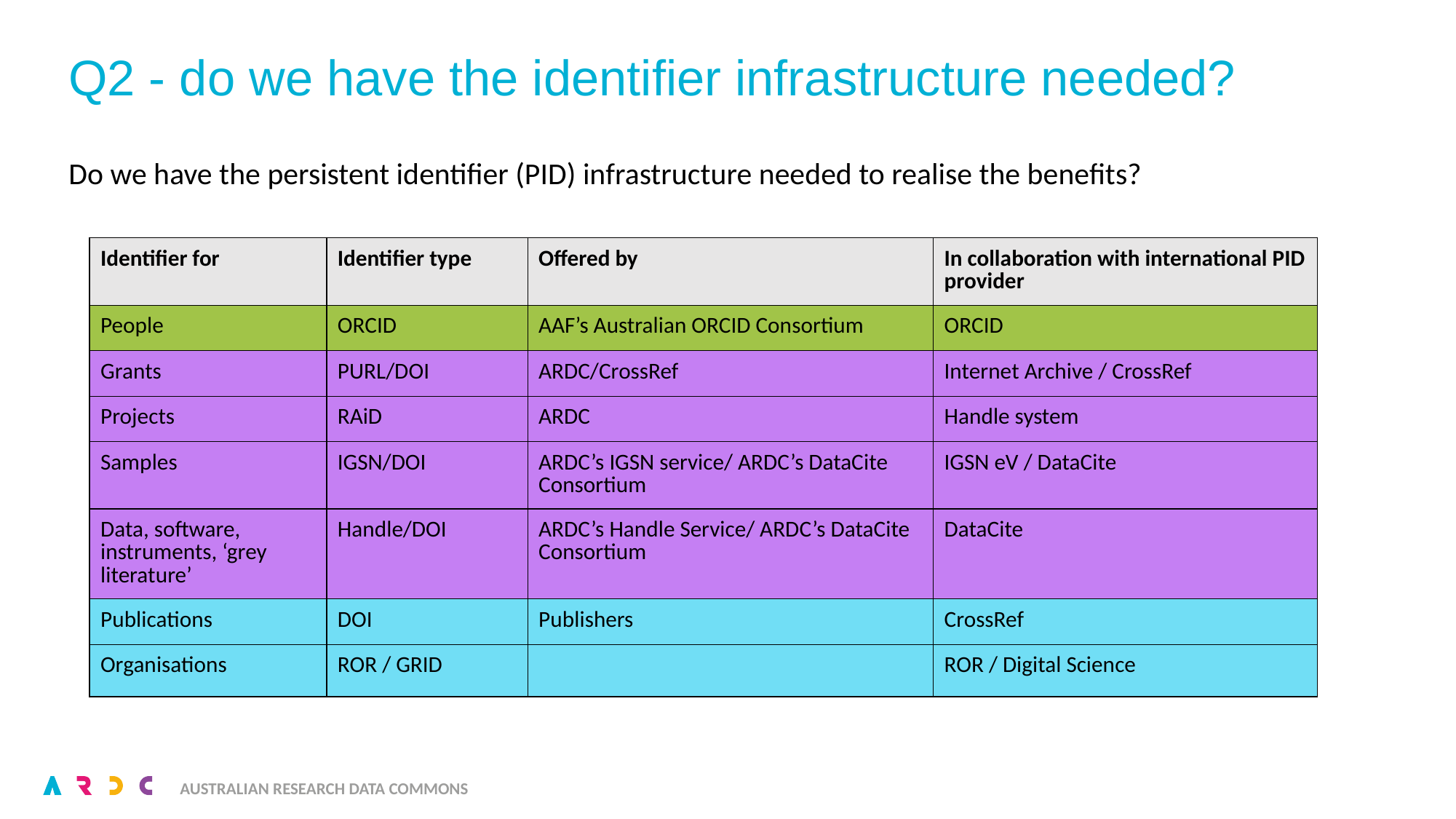

# Q2 - do we have the identifier infrastructure needed?
Do we have the persistent identifier (PID) infrastructure needed to realise the benefits?

| Identifier for | Identifier type | Offered by | In collaboration with international PID provider |
| --- | --- | --- | --- |
| People | ORCID | AAF’s Australian ORCID Consortium | ORCID |
| Grants | PURL/DOI | ARDC/CrossRef | Internet Archive / CrossRef |
| Projects | RAiD | ARDC | Handle system |
| Samples | IGSN/DOI | ARDC’s IGSN service/ ARDC’s DataCite Consortium | IGSN eV / DataCite |
| Data, software, instruments, ‘grey literature’ | Handle/DOI | ARDC’s Handle Service/ ARDC’s DataCite Consortium | DataCite |
| Publications | DOI | Publishers | CrossRef |
| Organisations | ROR / GRID |  | ROR / Digital Science |